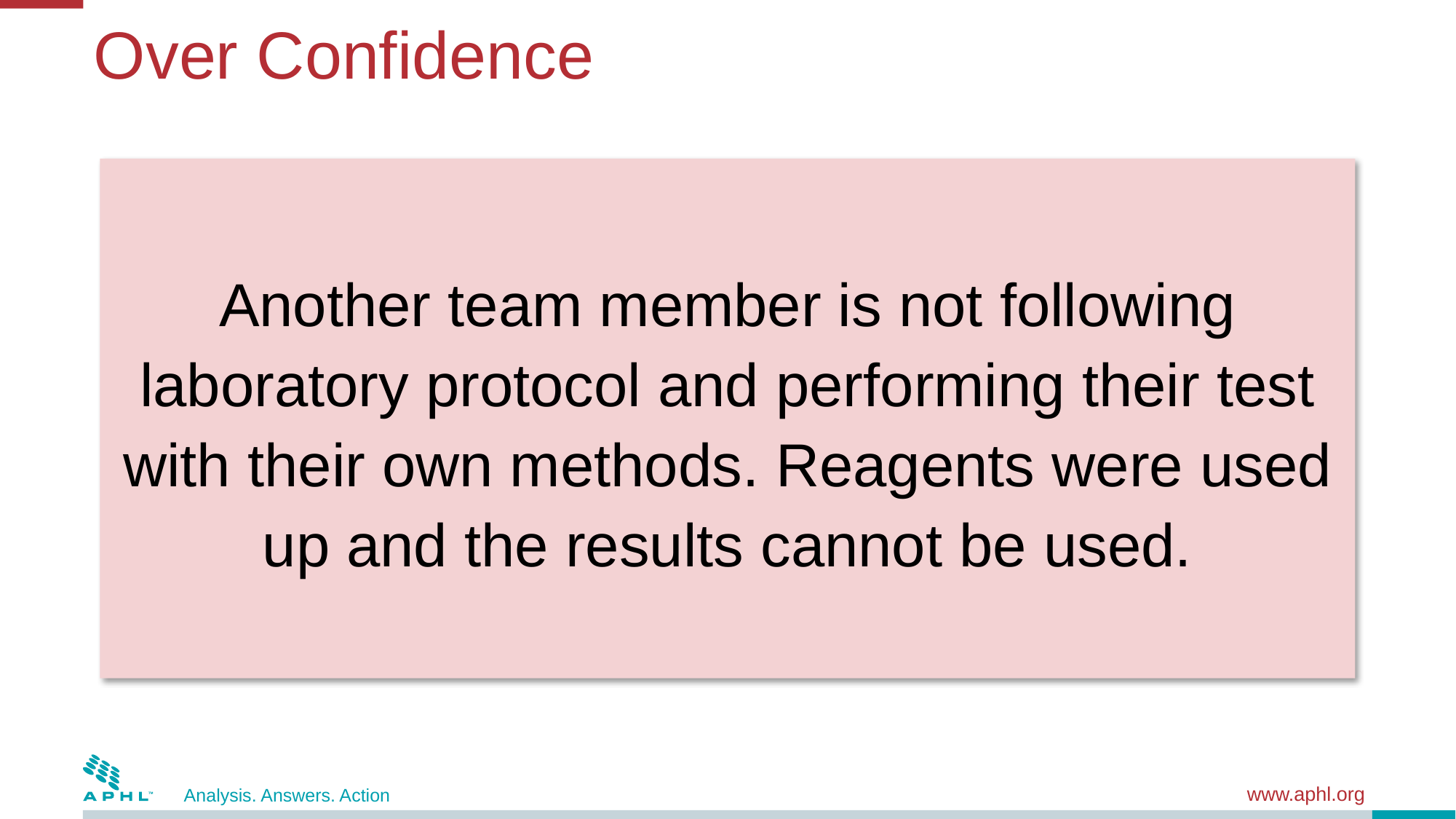

# Over Confidence
Another team member is not following laboratory protocol and performing their test with their own methods. Reagents were used up and the results cannot be used.